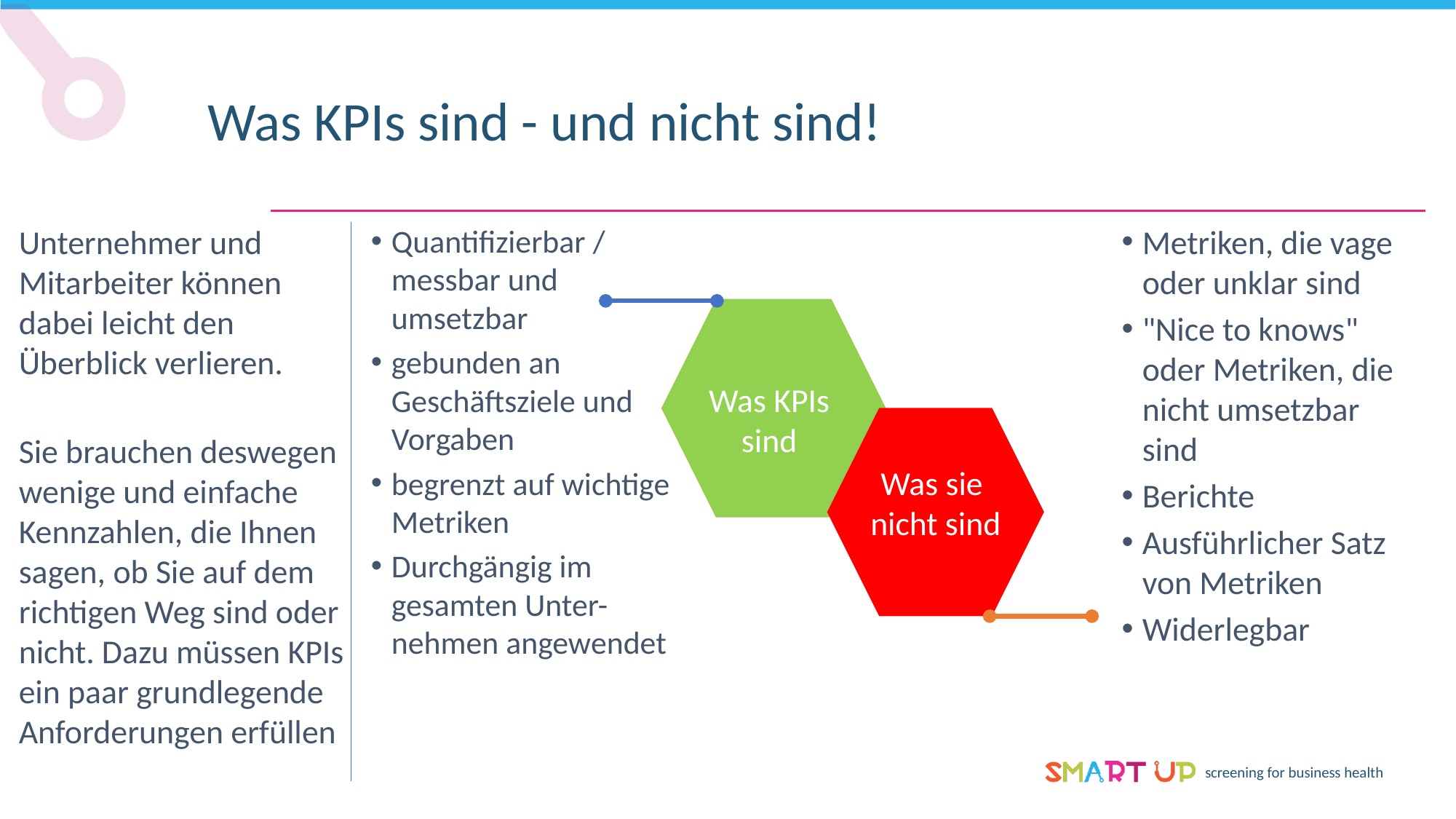

Was KPIs sind - und nicht sind!
Unternehmer und Mitarbeiter können dabei leicht den Überblick verlieren.
Sie brauchen deswegen wenige und einfache Kennzahlen, die Ihnen sagen, ob Sie auf dem richtigen Weg sind oder nicht. Dazu müssen KPIs ein paar grundlegende Anforderungen erfüllen

Quantifizierbar / messbar und umsetzbar
gebunden an Geschäftsziele und Vorgaben
begrenzt auf wichtige Metriken
Durchgängig im gesamten Unter-nehmen angewendet
Metriken, die vage oder unklar sind
"Nice to knows" oder Metriken, die nicht umsetzbar sind
Berichte
Ausführlicher Satz von Metriken
Widerlegbar

Was KPIs
sind

Was sie
nicht sind